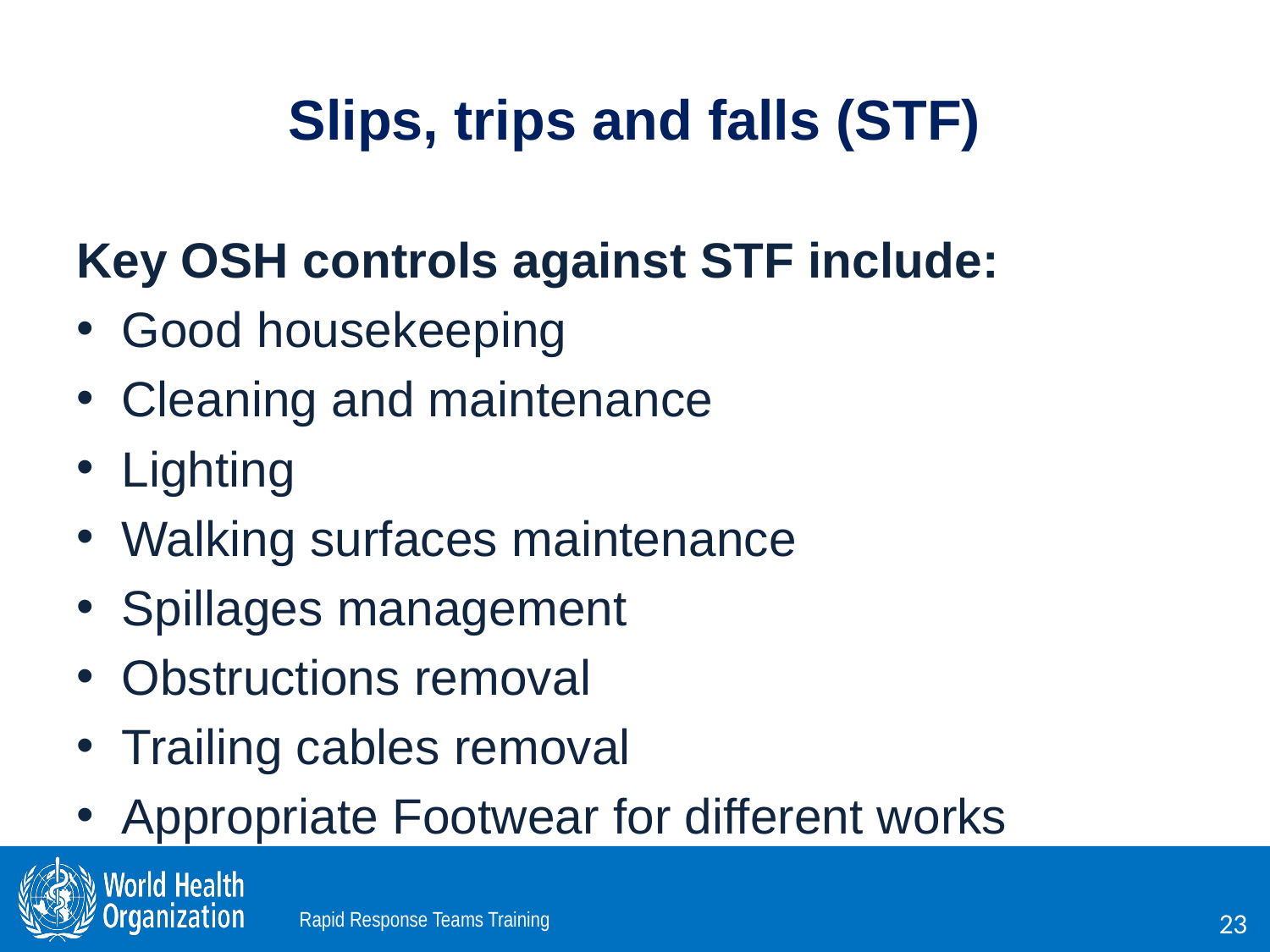

# Slips, trips and falls (STF)
Key OSH controls against STF include:
Good housekeeping
Cleaning and maintenance
Lighting
Walking surfaces maintenance
Spillages management
Obstructions removal
Trailing cables removal
Appropriate Footwear for different works